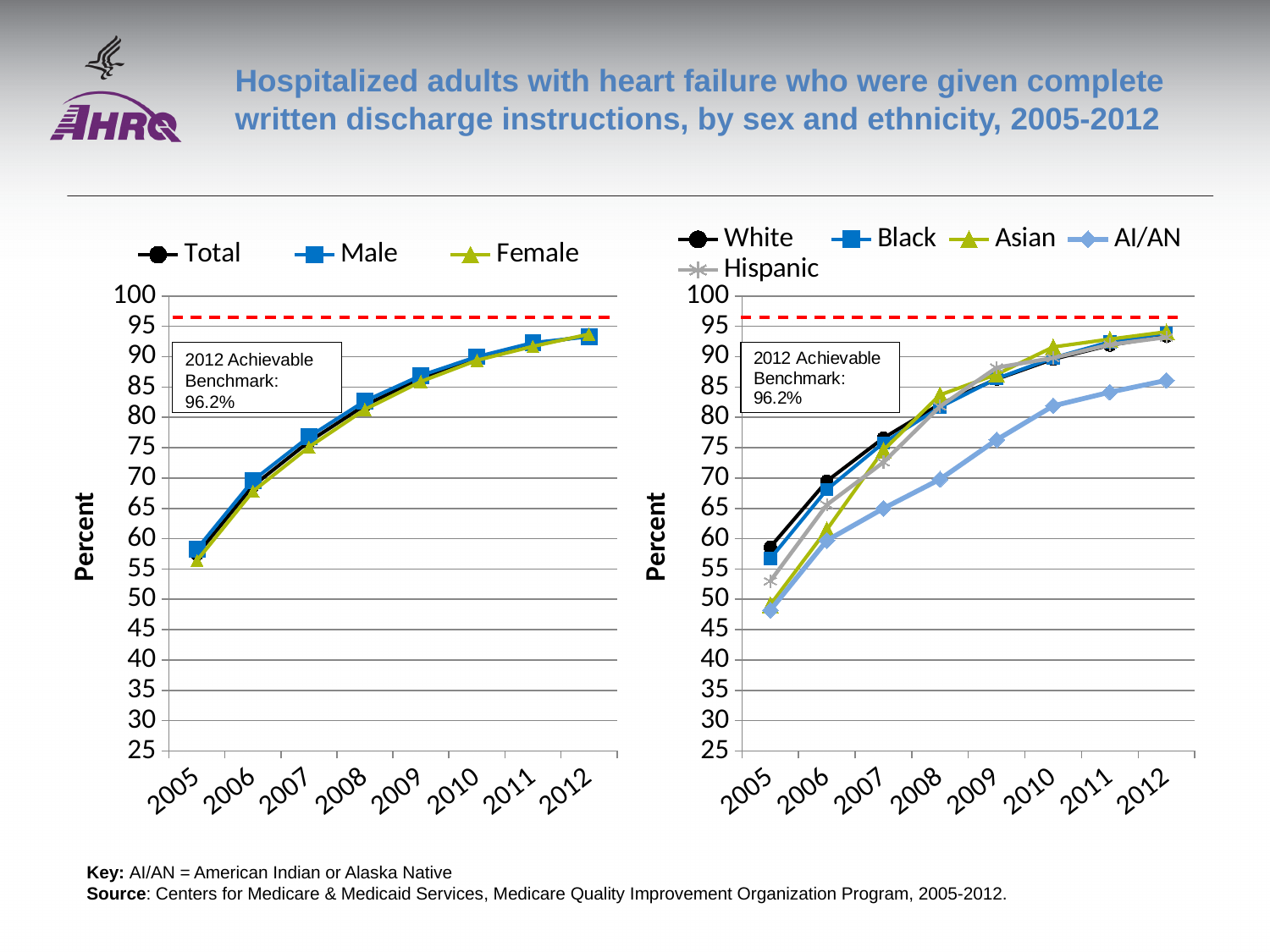

# Hospitalized adults with heart failure who were given complete written discharge instructions, by sex and ethnicity, 2005-2012

### Chart

| Category | Total | Male | Female |
|---|---|---|---|
| 2005 | 57.4 | 58.3 | 56.4 |
| 2006 | 68.7 | 69.6 | 67.8 |
| 2007 | 76.0 | 76.8 | 75.1 |
| 2008 | 82.0 | 82.7 | 81.3 |
| 2009 | 86.4 | 86.9 | 85.9 |
| 2010 | 89.7 | 90.0 | 89.4 |
| 2011 | 92.0 | 92.3 | 91.7 |
| 2012 | 93.5 | 93.3 | 93.7 |

### Chart

| Category | White | Black | Asian | AI/AN | Hispanic |
|---|---|---|---|---|---|
| 2005 | 58.6 | 56.7 | 49.1 | 48.2 | 53.0 |
| 2006 | 69.5 | 68.1 | 61.5 | 59.7 | 65.6 |
| 2007 | 76.6 | 75.8 | 74.6 | 65.0 | 72.6 |
| 2008 | 82.2 | 81.7 | 83.7 | 69.8 | 81.8 |
| 2009 | 86.3 | 86.4 | 87.1 | 76.3 | 88.2 |
| 2010 | 89.6 | 89.8 | 91.6 | 81.9 | 89.8 |
| 2011 | 91.8894 | 92.4427 | 92.8856 | 84.1451 | 91.9874 |
| 2012 | 93.4 | 93.9 | 94.1 | 86.1 | 93.2 |
2012 Achievable Benchmark: 96.2%
Key: AI/AN = American Indian or Alaska Native
Source: Centers for Medicare & Medicaid Services, Medicare Quality Improvement Organization Program, 2005-2012.